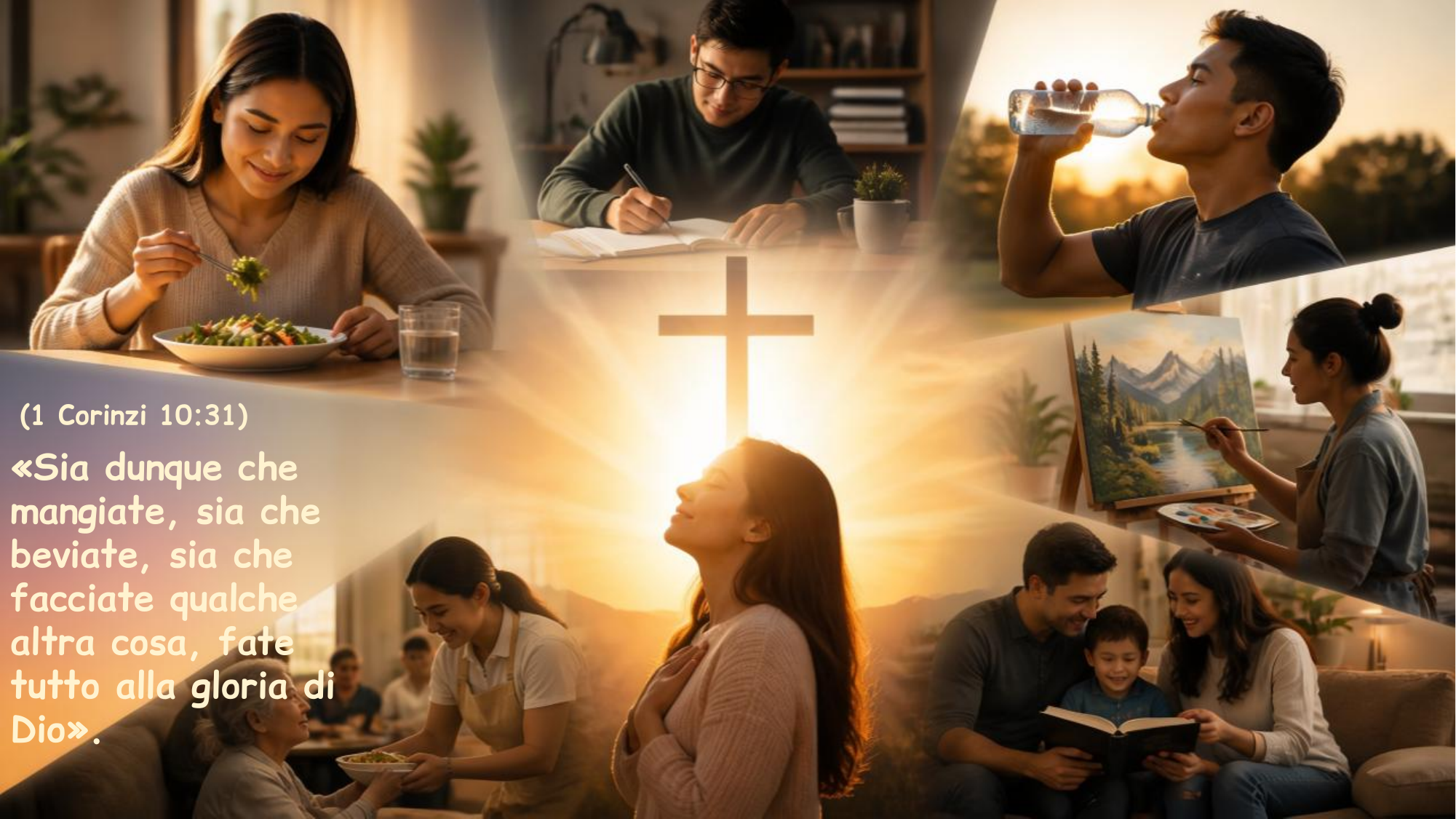

(1 Corinzi 10:31)
«Sia dunque che mangiate, sia che beviate, sia che facciate qualche altra cosa, fate tutto alla gloria di Dio».